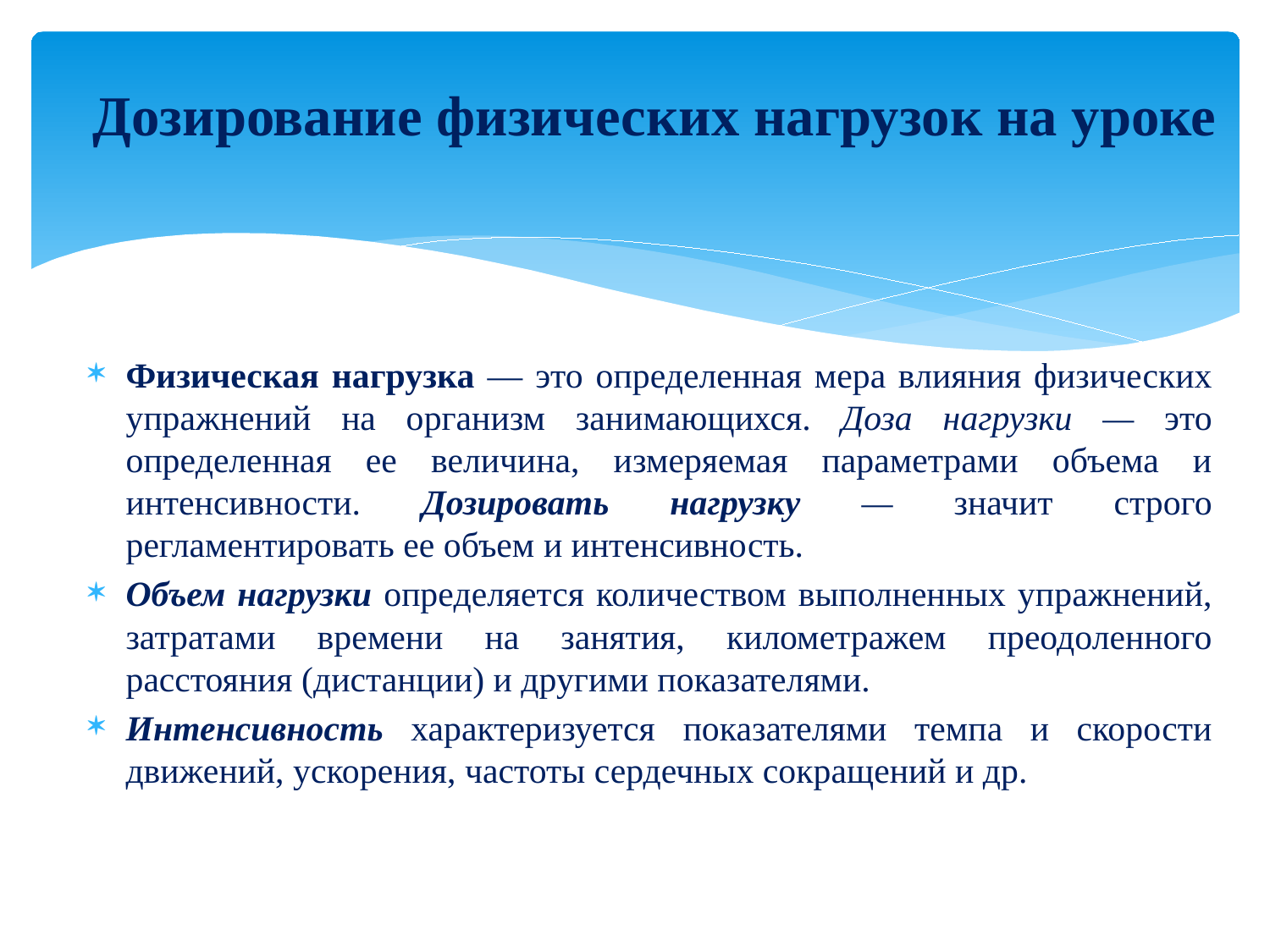

# Дозирование физических нагрузок на уроке
Физическая нагрузка — это определенная мера влияния физических упражнений на организм занимающихся. Доза нагрузки — это определенная ее величина, измеряемая параметрами объема и интенсивности. Дозировать нагрузку — значит строго регламентировать ее объем и интенсивность.
Объем нагрузки определяется количеством выполненных упражнений, затратами времени на занятия, километражем преодоленного расстояния (дистанции) и другими показателями.
Интенсивность характеризуется показателями темпа и скорости движений, ускорения, частоты сердечных сокращений и др.